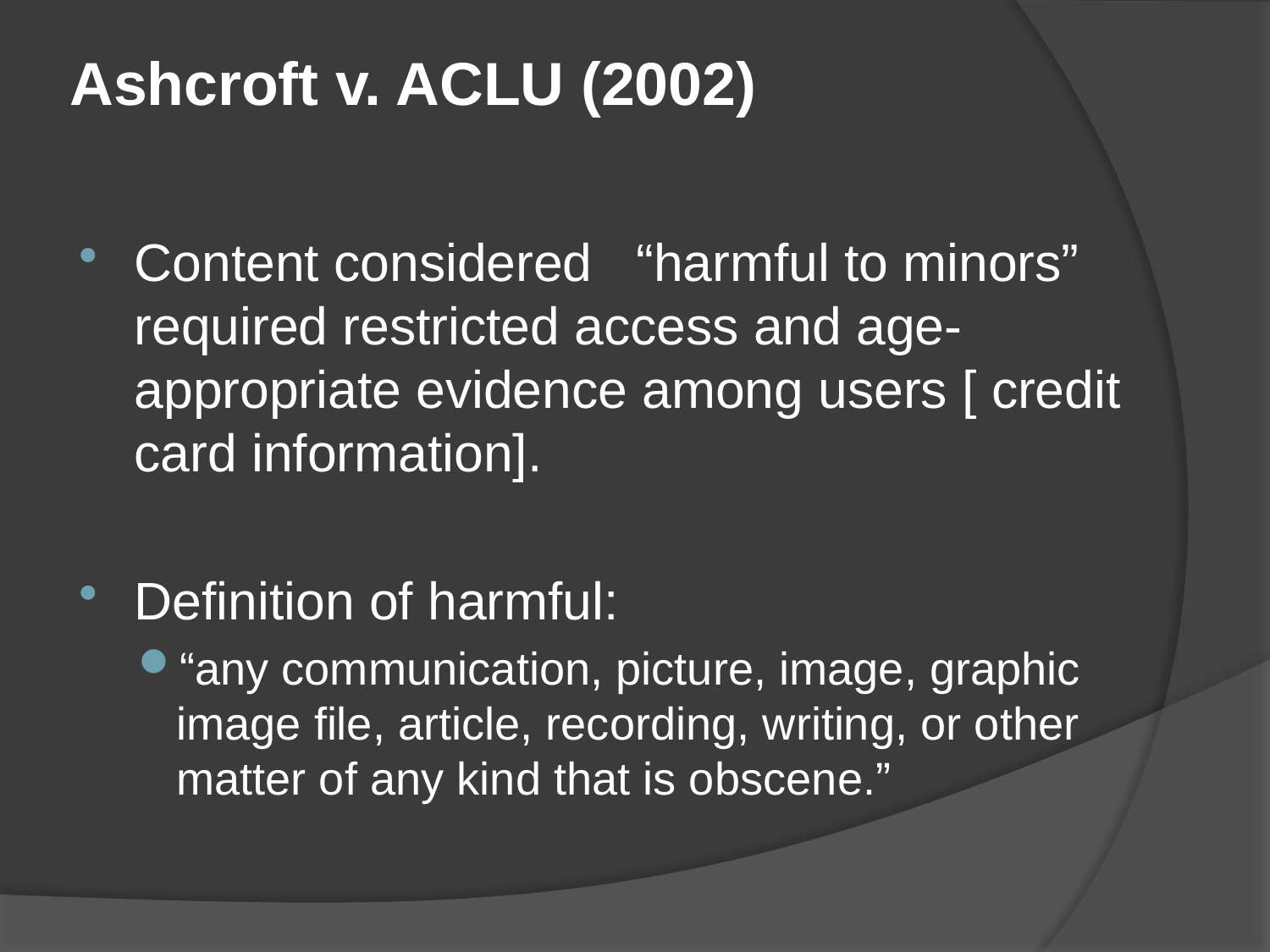

# Ashcroft v. ACLU (2002)
Content considered   “harmful to minors”  required restricted access and age-appropriate evidence among users [ credit card information].

Definition of harmful:
“any communication, picture, image, graphic image file, article, recording, writing, or other matter of any kind that is obscene.”